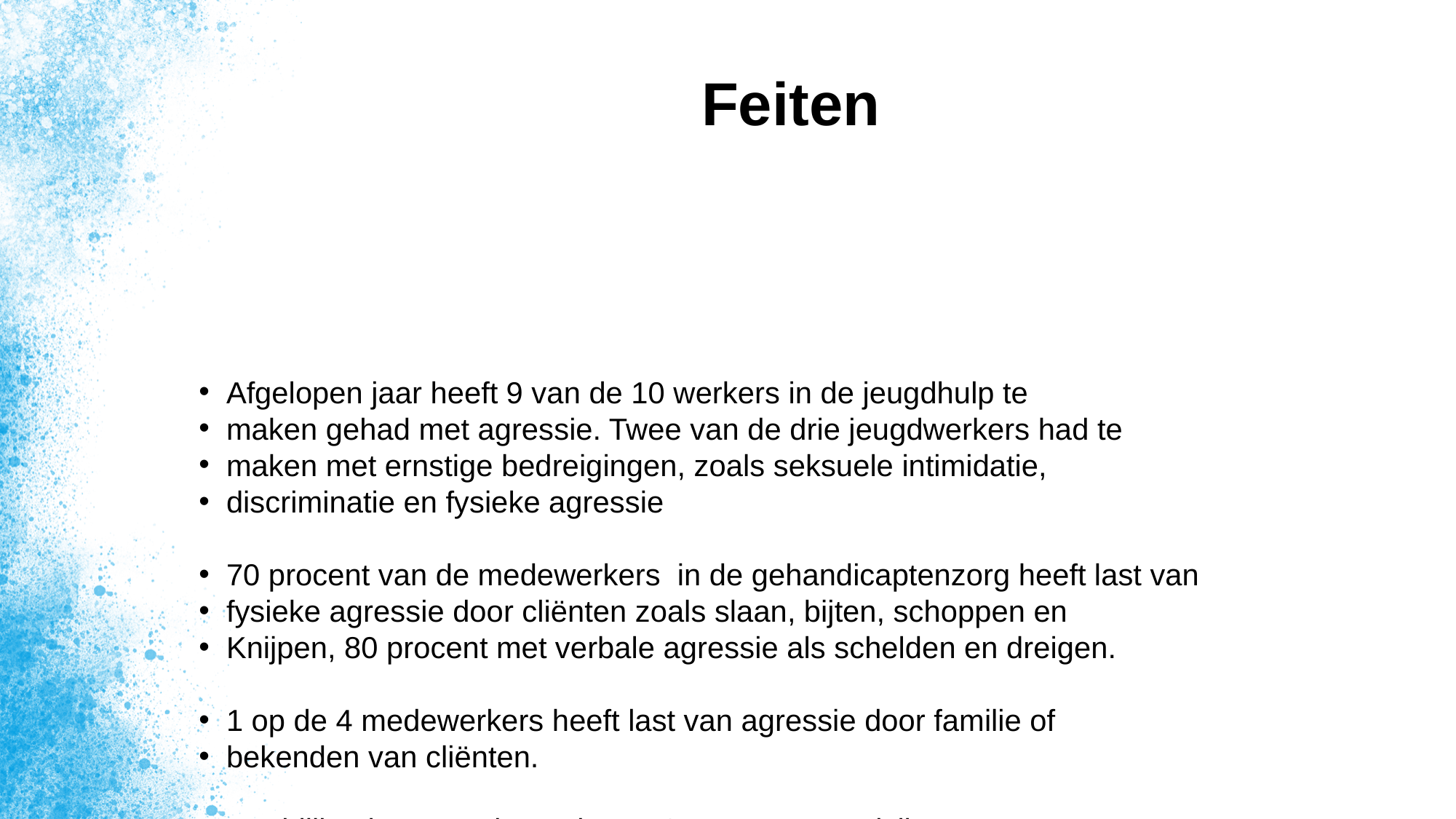

# Feiten

Afgelopen jaar heeft 9 van de 10 werkers in de jeugdhulp te
maken gehad met agressie. Twee van de drie jeugdwerkers had te
maken met ernstige bedreigingen, zoals seksuele intimidatie,
discriminatie en fysieke agressie

70 procent van de medewerkers  in de gehandicaptenzorg heeft last van
fysieke agressie door cliënten zoals slaan, bijten, schoppen en
Knijpen, 80 procent met verbale agressie als schelden en dreigen.

1 op de 4 medewerkers heeft last van agressie door familie of
bekenden van cliënten.

Dat blijkt uit een onderzoek van CNV Zorg & Welzijn
 (CNV Zorg en Welzijn, mei 2018).